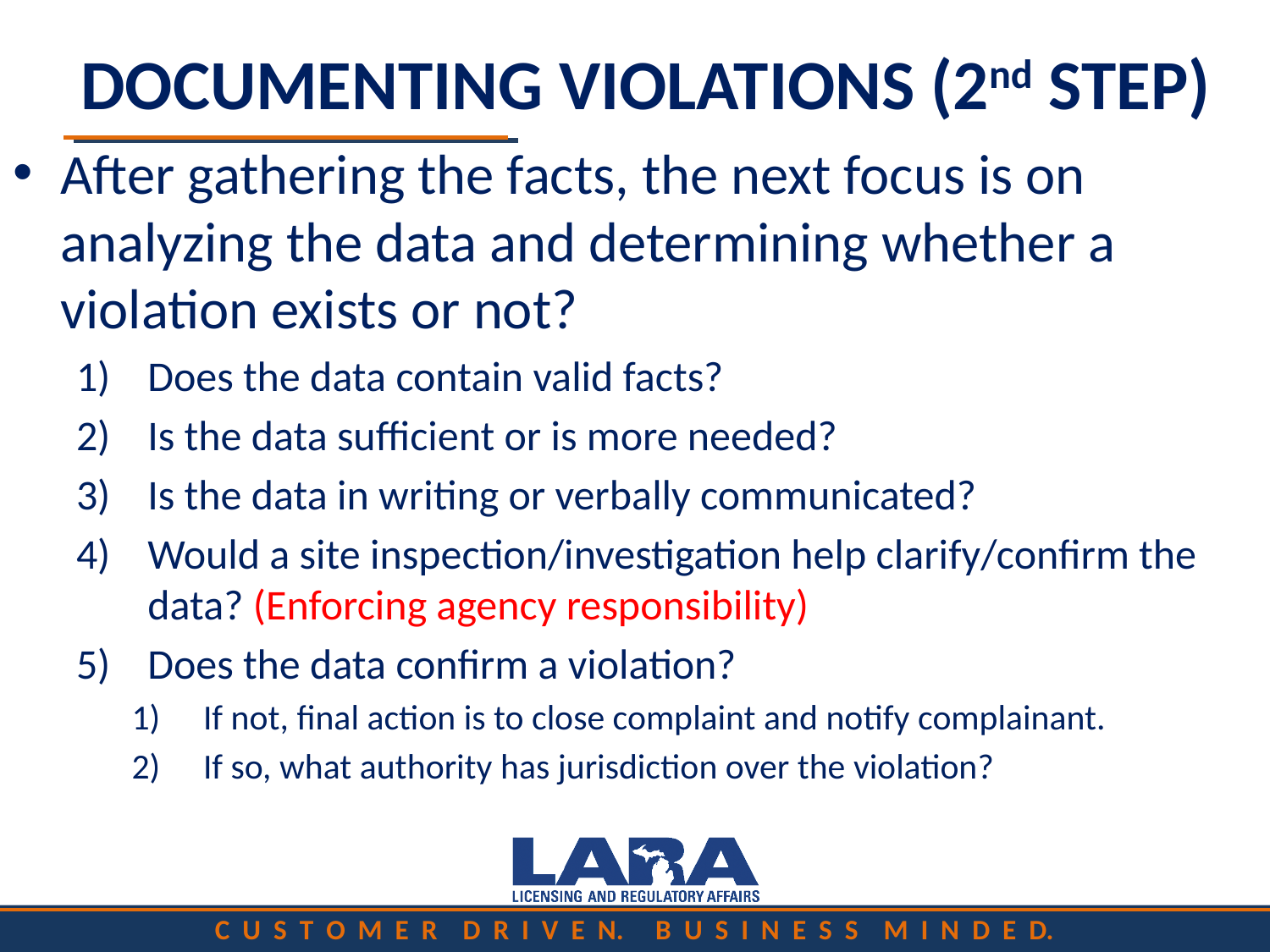

# DOCUMENTING VIOLATIONS (2nd STEP)
After gathering the facts, the next focus is on analyzing the data and determining whether a violation exists or not?
Does the data contain valid facts?
Is the data sufficient or is more needed?
Is the data in writing or verbally communicated?
Would a site inspection/investigation help clarify/confirm the data? (Enforcing agency responsibility)
Does the data confirm a violation?
If not, final action is to close complaint and notify complainant.
If so, what authority has jurisdiction over the violation?